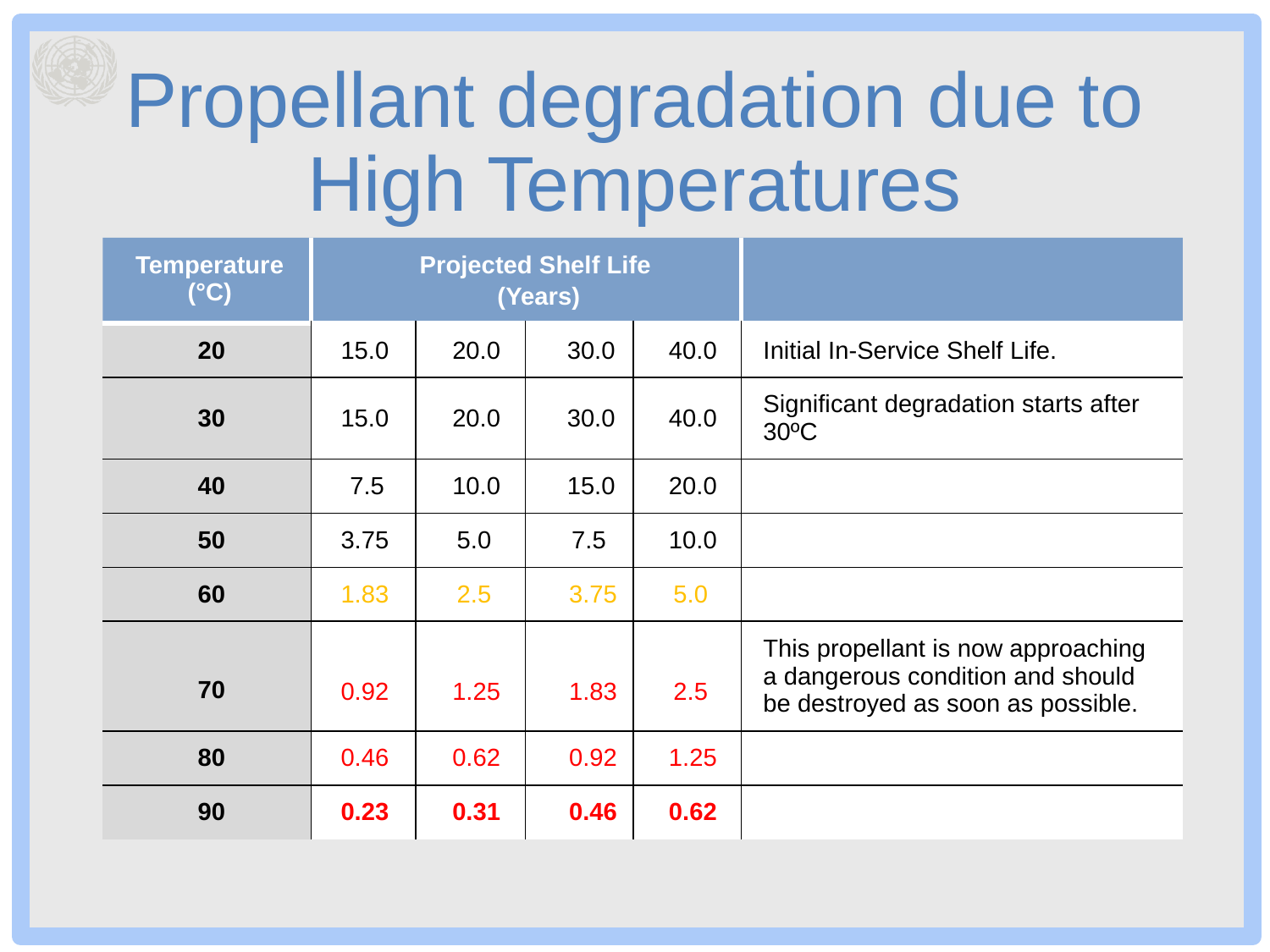

# Propellant degradation due to High Temperatures
| Temperature (°C) | Projected Shelf Life (Years) |  |  |  |  |
| --- | --- | --- | --- | --- | --- |
| 20 | 15.0 | 20.0 | 30.0 | 40.0 | Initial In-Service Shelf Life. |
| 30 | 15.0 | 20.0 | 30.0 | 40.0 | Significant degradation starts after 30ºC |
| 40 | 7.5 | 10.0 | 15.0 | 20.0 |  |
| 50 | 3.75 | 5.0 | 7.5 | 10.0 |  |
| 60 | 1.83 | 2.5 | 3.75 | 5.0 |  |
| 70 | 0.92 | 1.25 | 1.83 | 2.5 | This propellant is now approaching a dangerous condition and should be destroyed as soon as possible. |
| 80 | 0.46 | 0.62 | 0.92 | 1.25 |  |
| 90 | 0.23 | 0.31 | 0.46 | 0.62 |  |